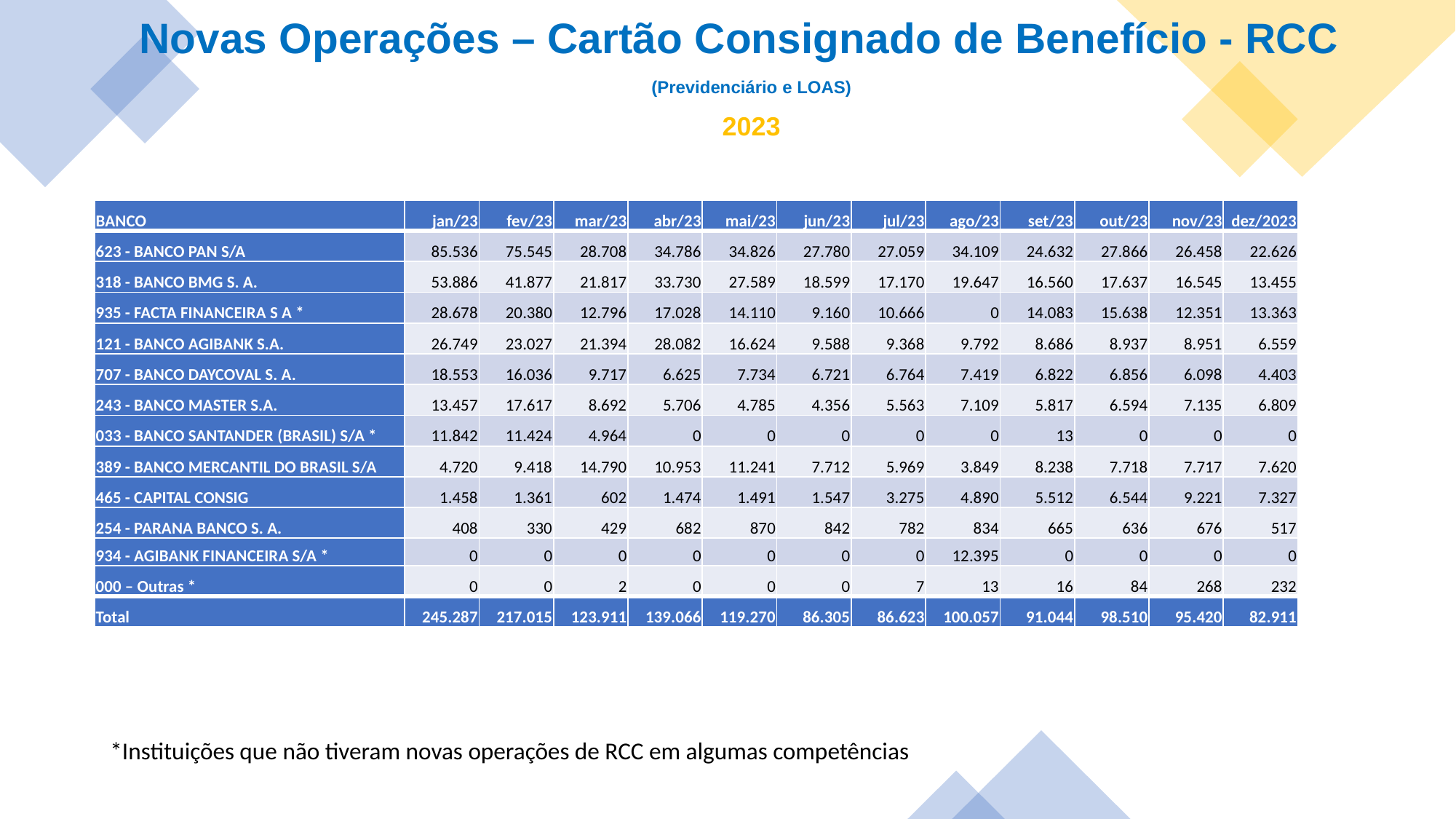

Novas Operações – Cartão Consignado de Benefício - RCC

(Previdenciário e LOAS)
2023

| BANCO | jan/23 | fev/23 | mar/23 | abr/23 | mai/23 | jun/23 | jul/23 | ago/23 | set/23 | out/23 | nov/23 | dez/2023 |
| --- | --- | --- | --- | --- | --- | --- | --- | --- | --- | --- | --- | --- |
| 623 - BANCO PAN S/A | 85.536 | 75.545 | 28.708 | 34.786 | 34.826 | 27.780 | 27.059 | 34.109 | 24.632 | 27.866 | 26.458 | 22.626 |
| 318 - BANCO BMG S. A. | 53.886 | 41.877 | 21.817 | 33.730 | 27.589 | 18.599 | 17.170 | 19.647 | 16.560 | 17.637 | 16.545 | 13.455 |
| 935 - FACTA FINANCEIRA S A \* | 28.678 | 20.380 | 12.796 | 17.028 | 14.110 | 9.160 | 10.666 | 0 | 14.083 | 15.638 | 12.351 | 13.363 |
| 121 - BANCO AGIBANK S.A. | 26.749 | 23.027 | 21.394 | 28.082 | 16.624 | 9.588 | 9.368 | 9.792 | 8.686 | 8.937 | 8.951 | 6.559 |
| 707 - BANCO DAYCOVAL S. A. | 18.553 | 16.036 | 9.717 | 6.625 | 7.734 | 6.721 | 6.764 | 7.419 | 6.822 | 6.856 | 6.098 | 4.403 |
| 243 - BANCO MASTER S.A. | 13.457 | 17.617 | 8.692 | 5.706 | 4.785 | 4.356 | 5.563 | 7.109 | 5.817 | 6.594 | 7.135 | 6.809 |
| 033 - BANCO SANTANDER (BRASIL) S/A \* | 11.842 | 11.424 | 4.964 | 0 | 0 | 0 | 0 | 0 | 13 | 0 | 0 | 0 |
| 389 - BANCO MERCANTIL DO BRASIL S/A | 4.720 | 9.418 | 14.790 | 10.953 | 11.241 | 7.712 | 5.969 | 3.849 | 8.238 | 7.718 | 7.717 | 7.620 |
| 465 - CAPITAL CONSIG | 1.458 | 1.361 | 602 | 1.474 | 1.491 | 1.547 | 3.275 | 4.890 | 5.512 | 6.544 | 9.221 | 7.327 |
| 254 - PARANA BANCO S. A. | 408 | 330 | 429 | 682 | 870 | 842 | 782 | 834 | 665 | 636 | 676 | 517 |
| 934 - AGIBANK FINANCEIRA S/A \* | 0 | 0 | 0 | 0 | 0 | 0 | 0 | 12.395 | 0 | 0 | 0 | 0 |
| 000 – Outras \* | 0 | 0 | 2 | 0 | 0 | 0 | 7 | 13 | 16 | 84 | 268 | 232 |
| Total | 245.287 | 217.015 | 123.911 | 139.066 | 119.270 | 86.305 | 86.623 | 100.057 | 91.044 | 98.510 | 95.420 | 82.911 |
*Instituições que não tiveram novas operações de RCC em algumas competências